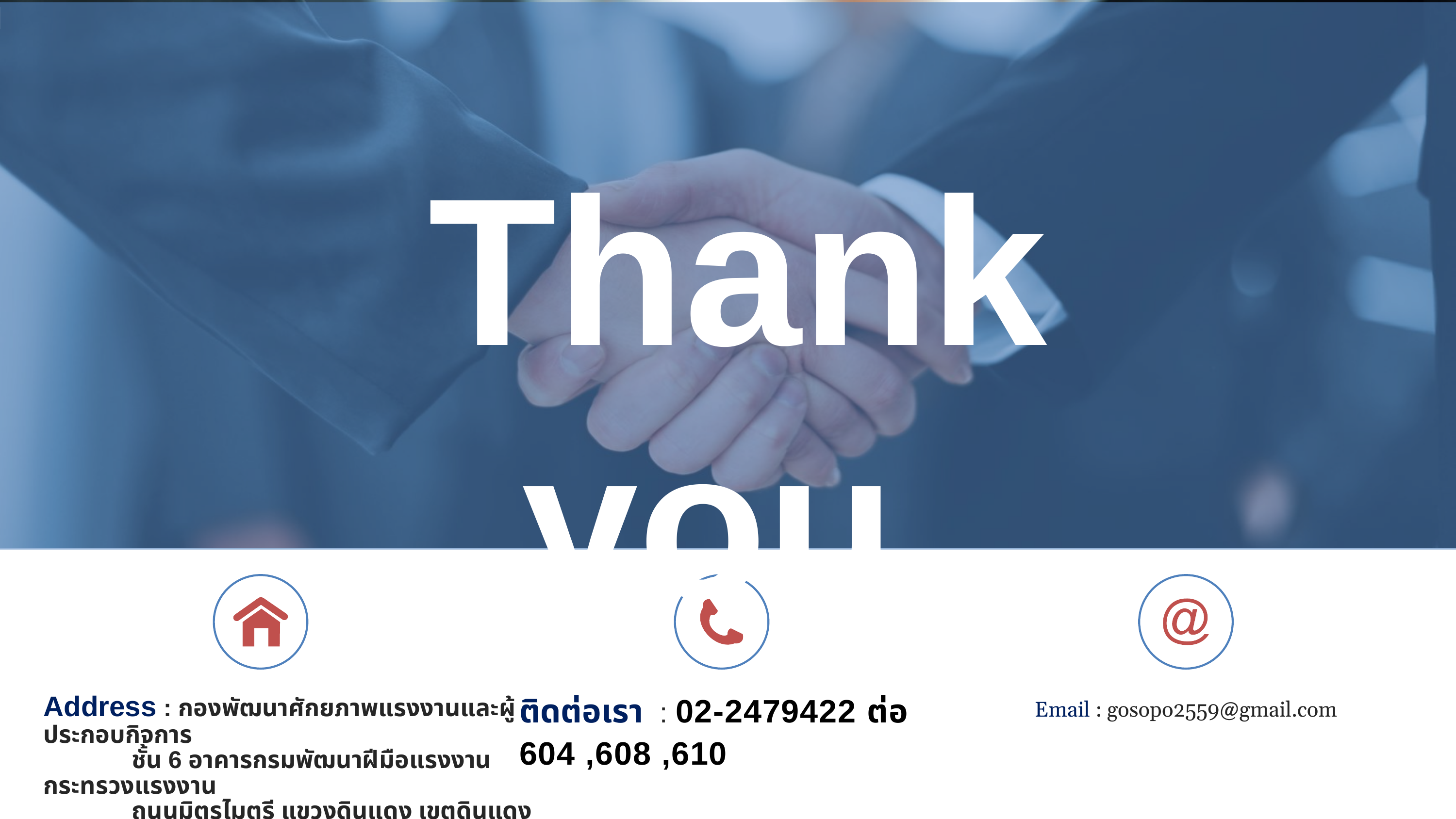

Thank you.

ติดต่อเรา  : 02-2479422 ต่อ 604 ,608 ,610
Email : gosopo2559@gmail.com
Address : กองพัฒนาศักยภาพแรงงานและผู้ประกอบกิจการ
              ชั้น 6 อาคารกรมพัฒนาฝีมือแรงงาน กระทรวงแรงงาน
              ถนนมิตรไมตรี แขวงดินแดง เขตดินแดง
              กรุงเทพมหานคร 10400